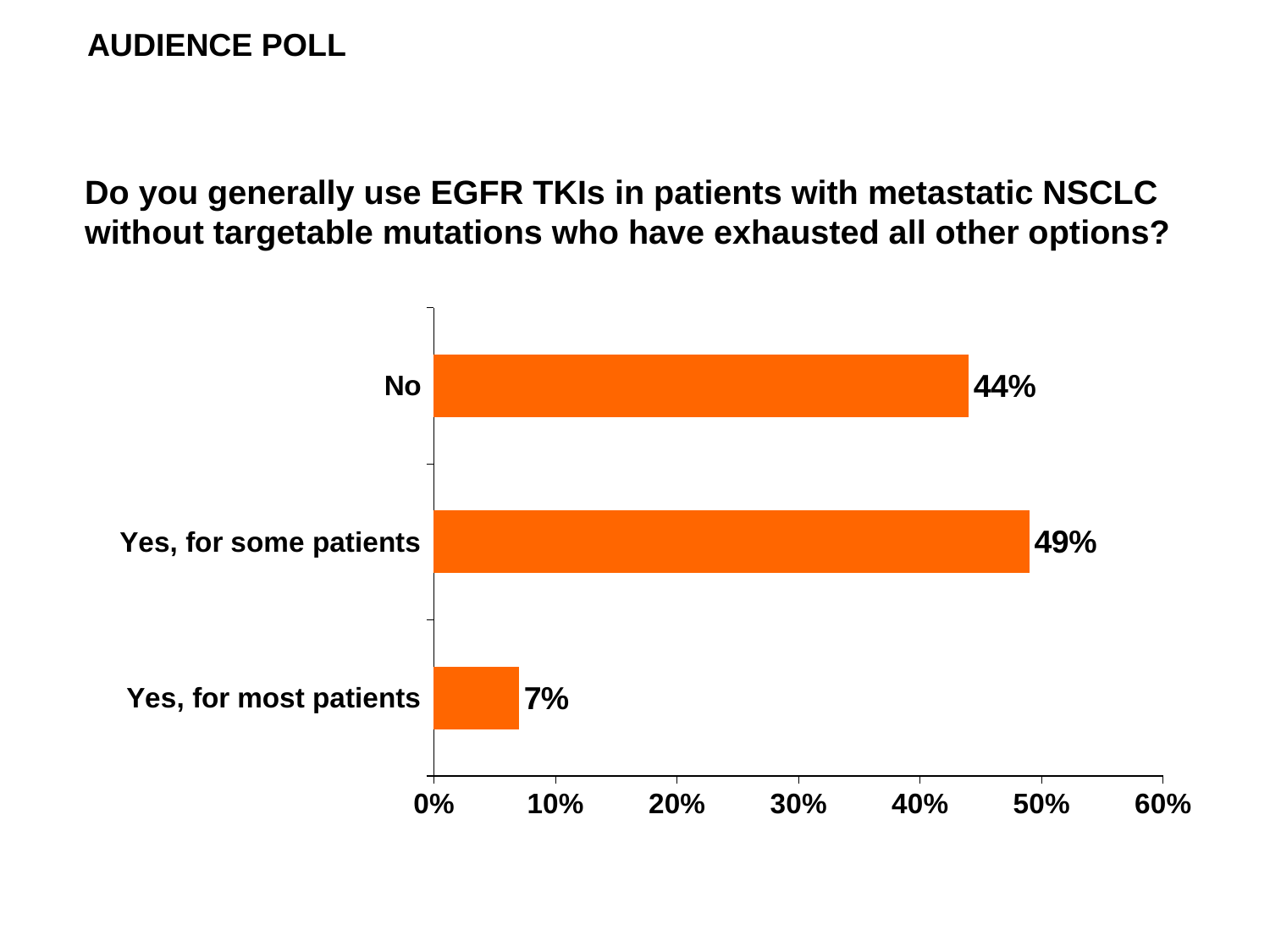

AUDIENCE POLL
Do you generally use EGFR TKIs in patients with metastatic NSCLC without targetable mutations who have exhausted all other options?

### Chart

| Category | Series 1 |
|---|---|
| Yes, for most patients | 0.07 |
| Yes, for some patients | 0.49 |
| No | 0.44 |